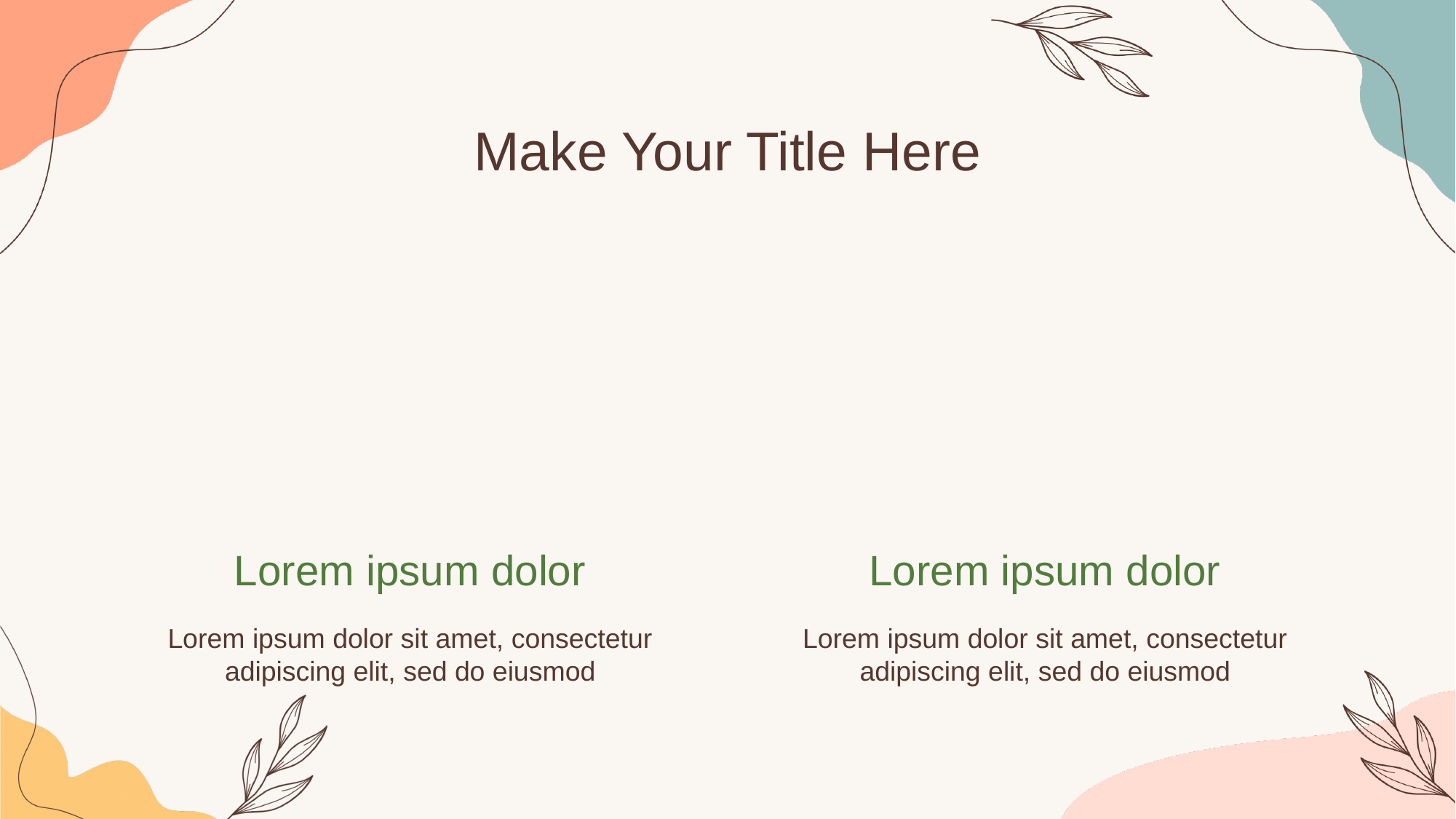

Make Your Title Here

Lorem ipsum dolor
Lorem ipsum dolor
Lorem ipsum dolor sit amet, consectetur adipiscing elit, sed do eiusmod
Lorem ipsum dolor sit amet, consectetur adipiscing elit, sed do eiusmod